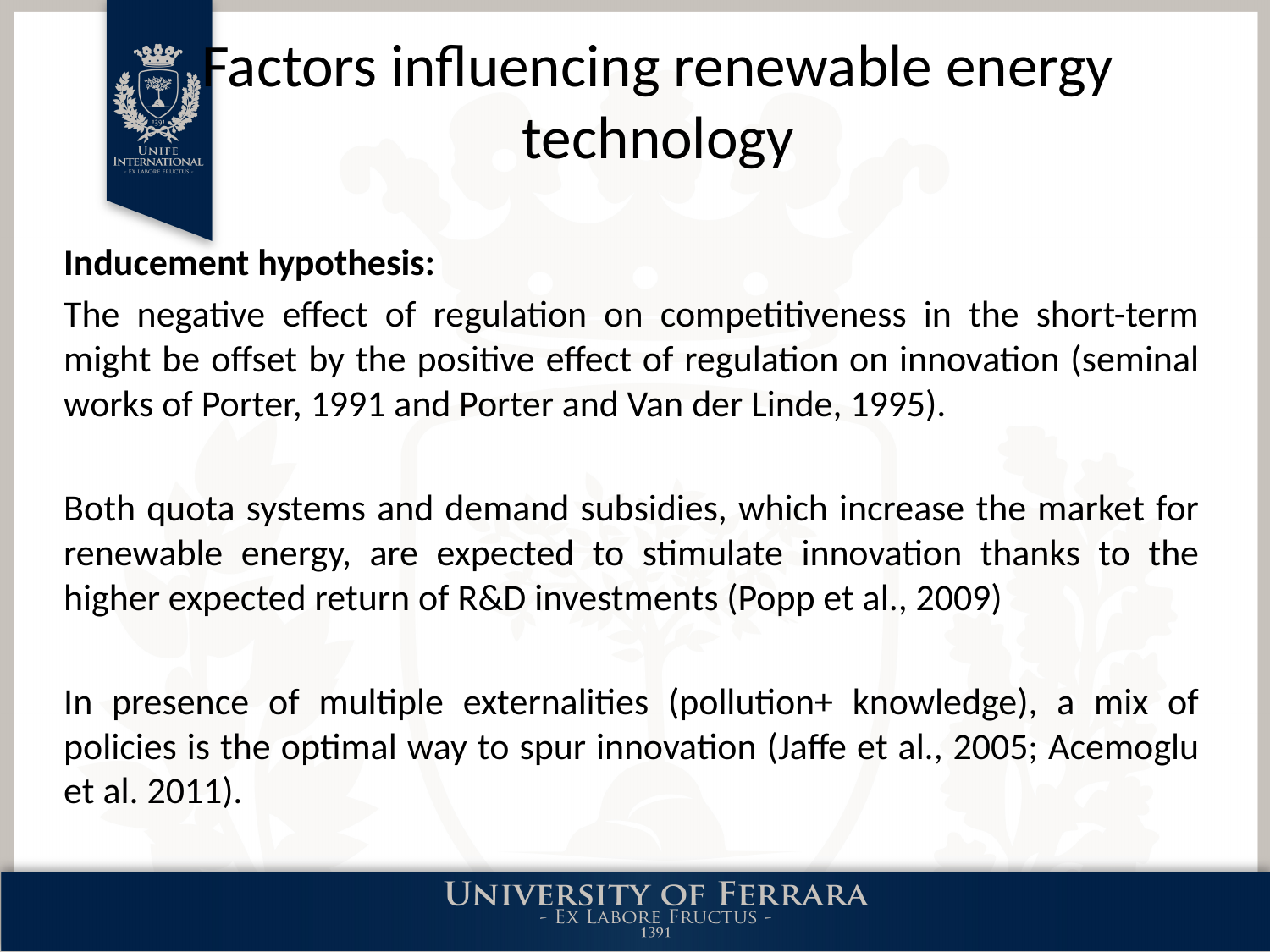

# Factors influencing renewable energy technology
Inducement hypothesis:
The negative effect of regulation on competitiveness in the short-term might be offset by the positive effect of regulation on innovation (seminal works of Porter, 1991 and Porter and Van der Linde, 1995).

Both quota systems and demand subsidies, which increase the market for renewable energy, are expected to stimulate innovation thanks to the higher expected return of R&D investments (Popp et al., 2009)

In presence of multiple externalities (pollution+ knowledge), a mix of policies is the optimal way to spur innovation (Jaffe et al., 2005; Acemoglu et al. 2011).